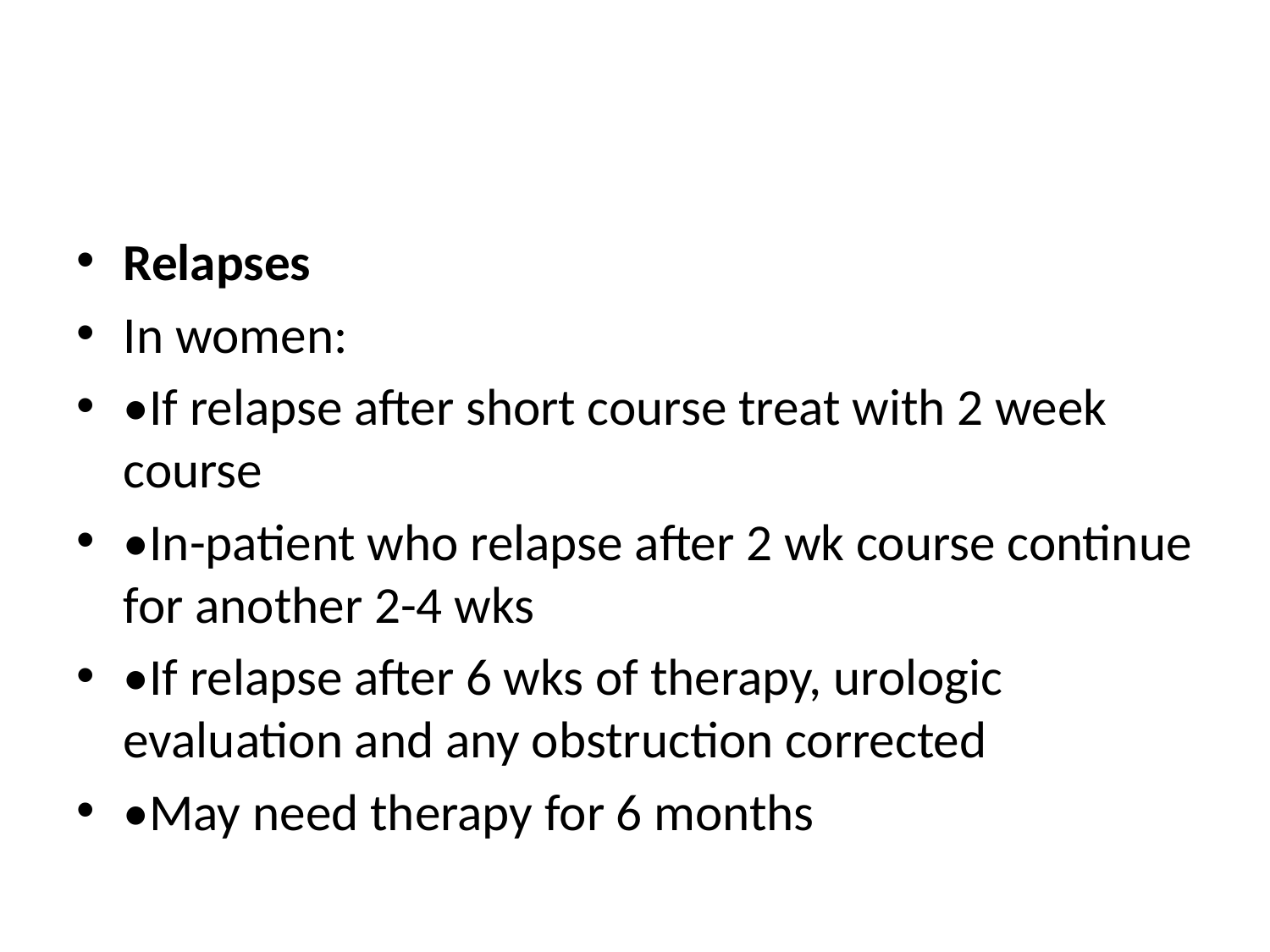

#
Relapses
In women:
•If relapse after short course treat with 2 week course
•In-patient who relapse after 2 wk course continue for another 2-4 wks
•If relapse after 6 wks of therapy, urologic evaluation and any obstruction corrected
•May need therapy for 6 months